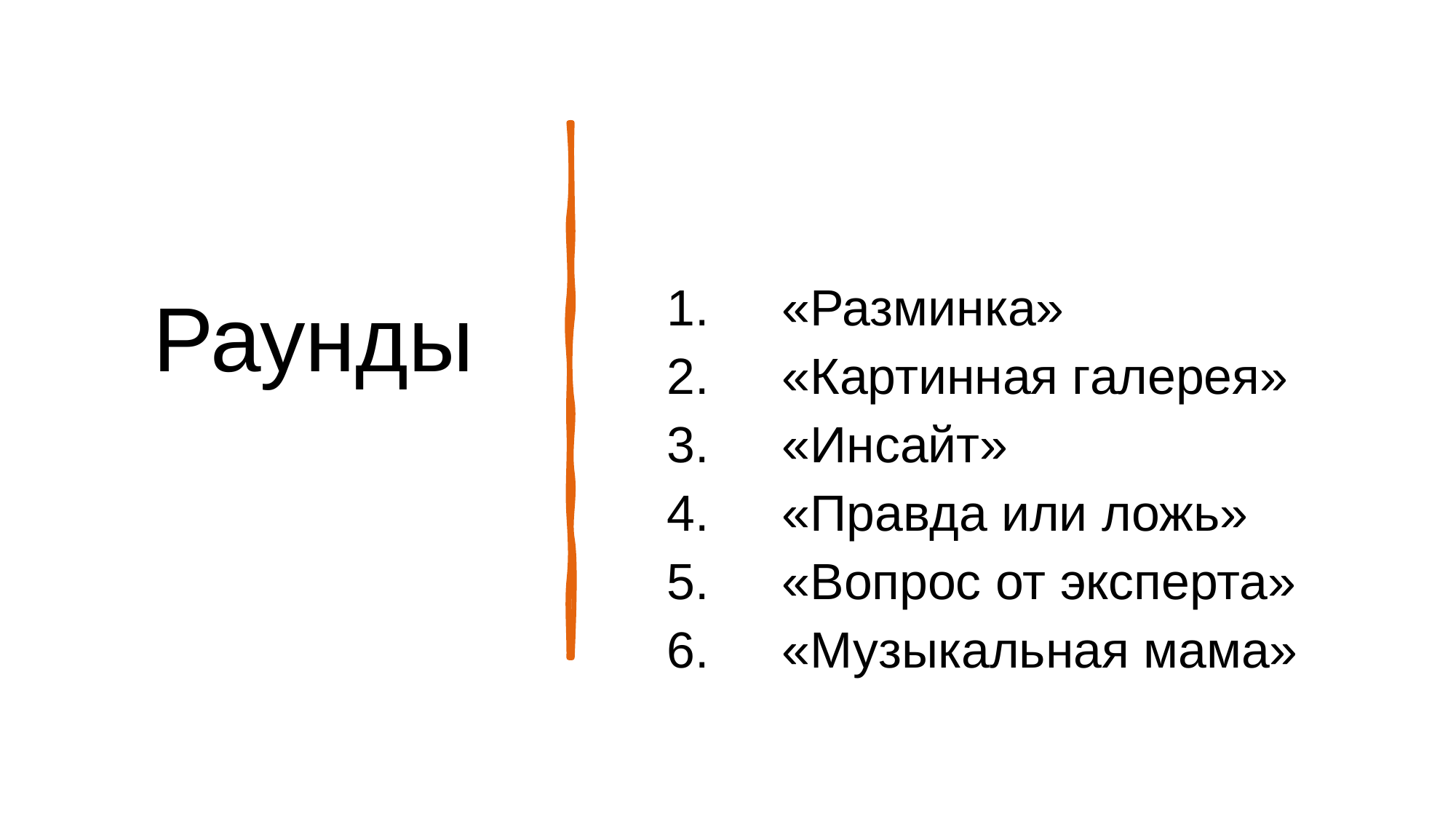

# Раунды

«Разминка»
«Картинная галерея»
«Инсайт»
«Правда или ложь»
«Вопрос от эксперта»
«Музыкальная мама»